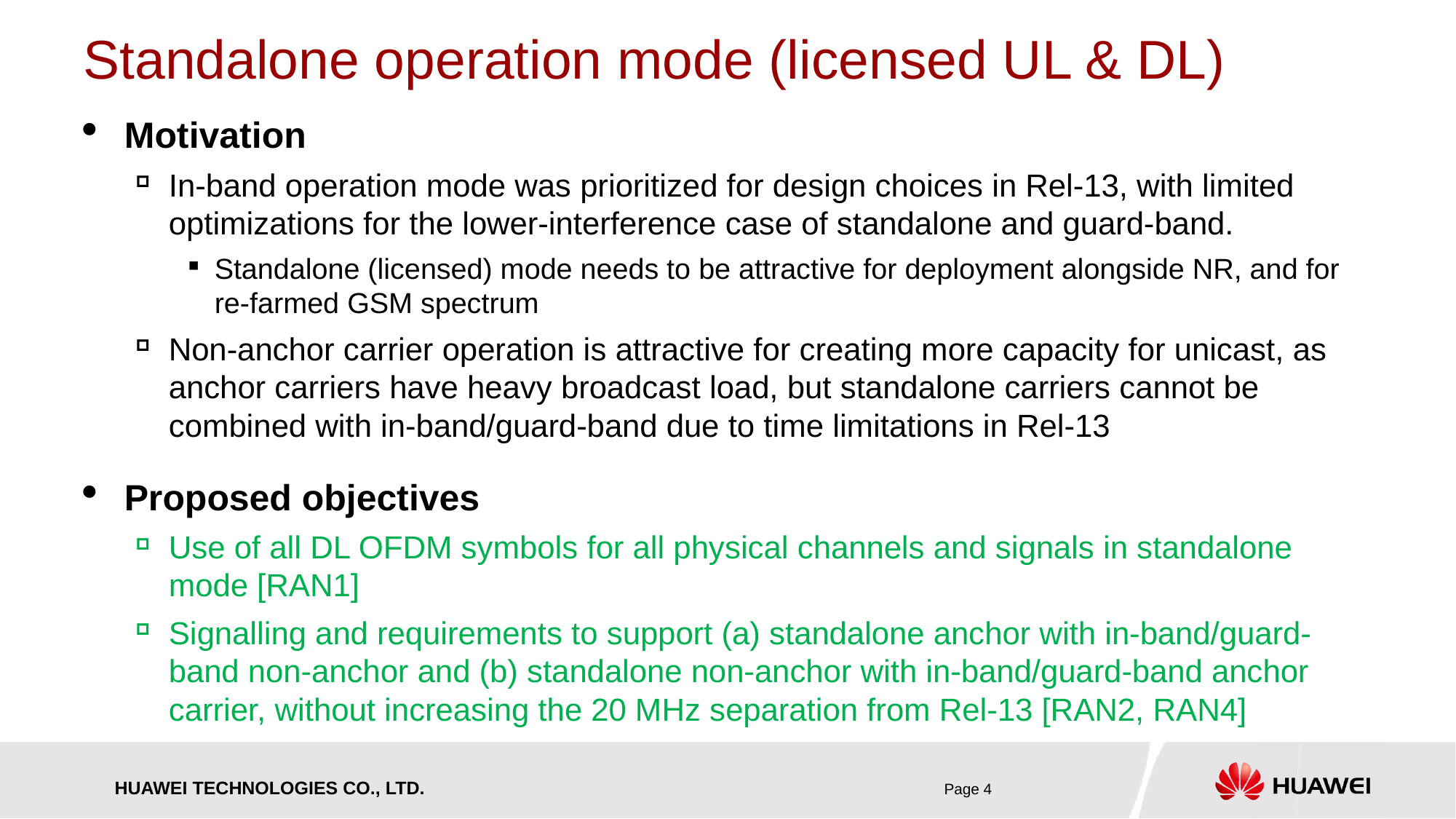

# Standalone operation mode (licensed UL & DL)
Motivation
In-band operation mode was prioritized for design choices in Rel-13, with limited optimizations for the lower-interference case of standalone and guard-band.
Standalone (licensed) mode needs to be attractive for deployment alongside NR, and for re-farmed GSM spectrum
Non-anchor carrier operation is attractive for creating more capacity for unicast, as anchor carriers have heavy broadcast load, but standalone carriers cannot be combined with in-band/guard-band due to time limitations in Rel-13
Proposed objectives
Use of all DL OFDM symbols for all physical channels and signals in standalone mode [RAN1]
Signalling and requirements to support (a) standalone anchor with in-band/guard-band non-anchor and (b) standalone non-anchor with in-band/guard-band anchor carrier, without increasing the 20 MHz separation from Rel-13 [RAN2, RAN4]